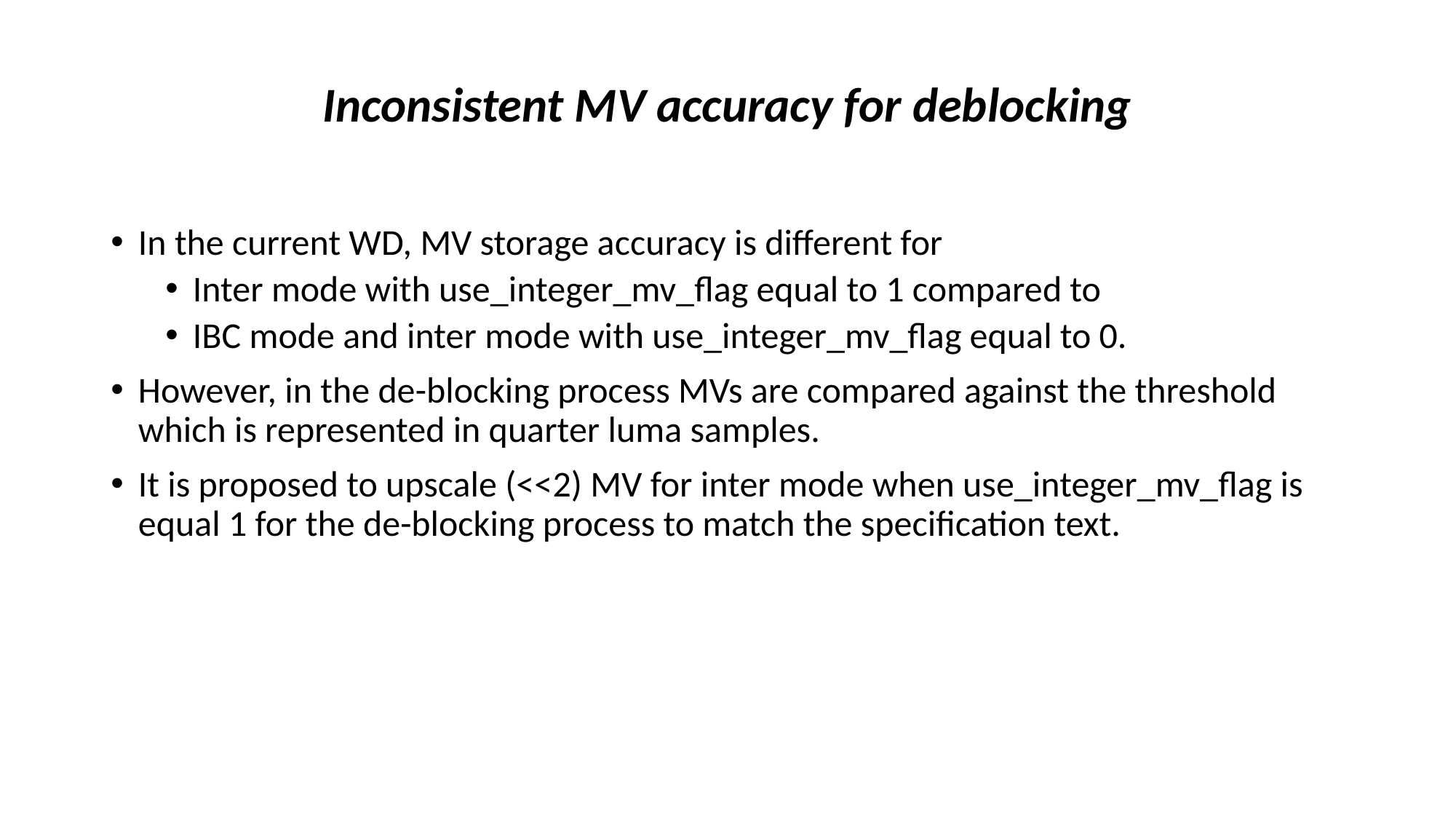

# Inconsistent MV accuracy for deblocking
In the current WD, MV storage accuracy is different for
Inter mode with use_integer_mv_flag equal to 1 compared to
IBC mode and inter mode with use_integer_mv_flag equal to 0.
However, in the de-blocking process MVs are compared against the threshold which is represented in quarter luma samples.
It is proposed to upscale (<<2) MV for inter mode when use_integer_mv_flag is equal 1 for the de-blocking process to match the specification text.